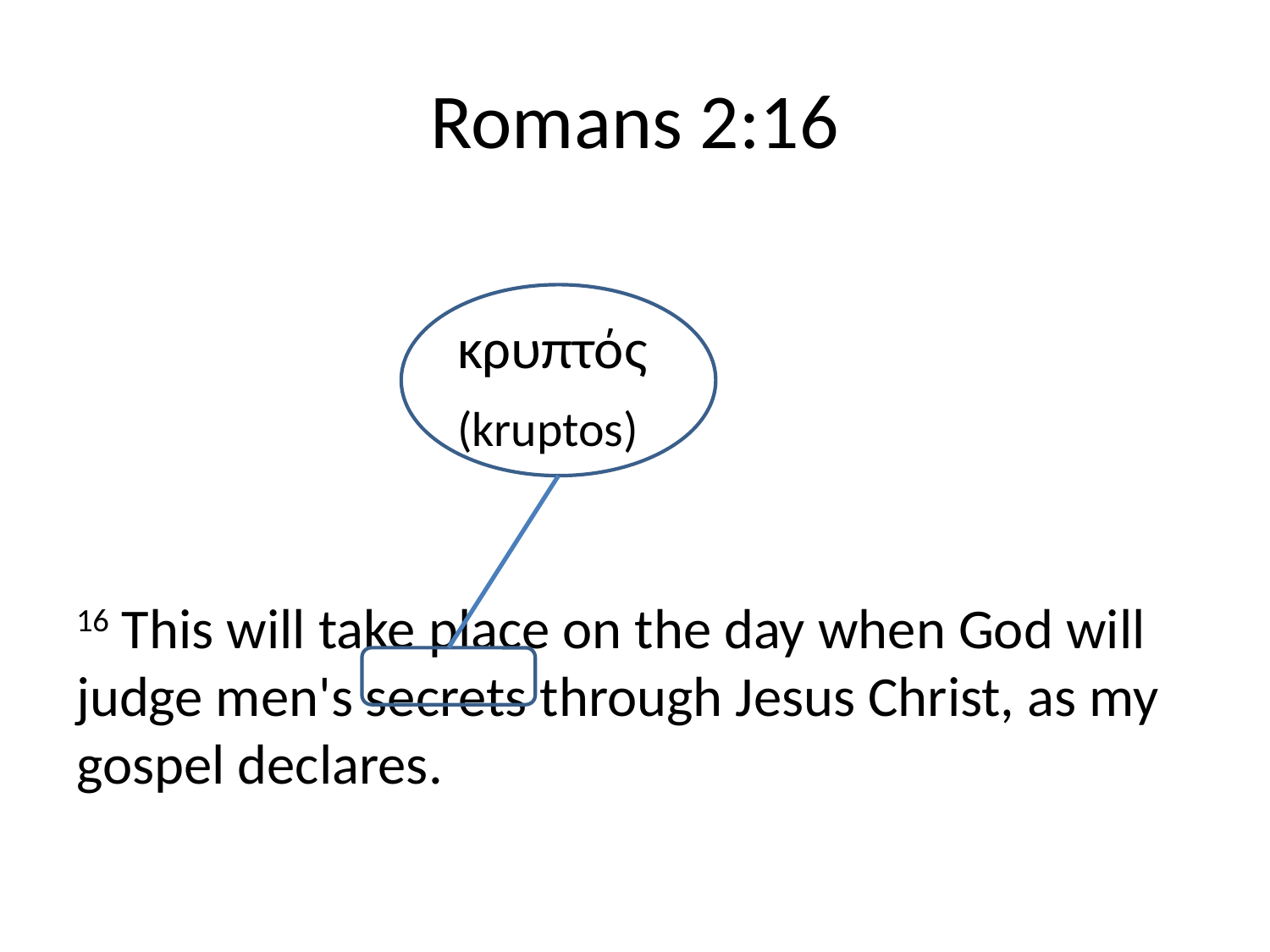

# Romans 2:16

			κρυπτός
			(kruptos)

16 This will take place on the day when God will judge men's secrets through Jesus Christ, as my gospel declares.